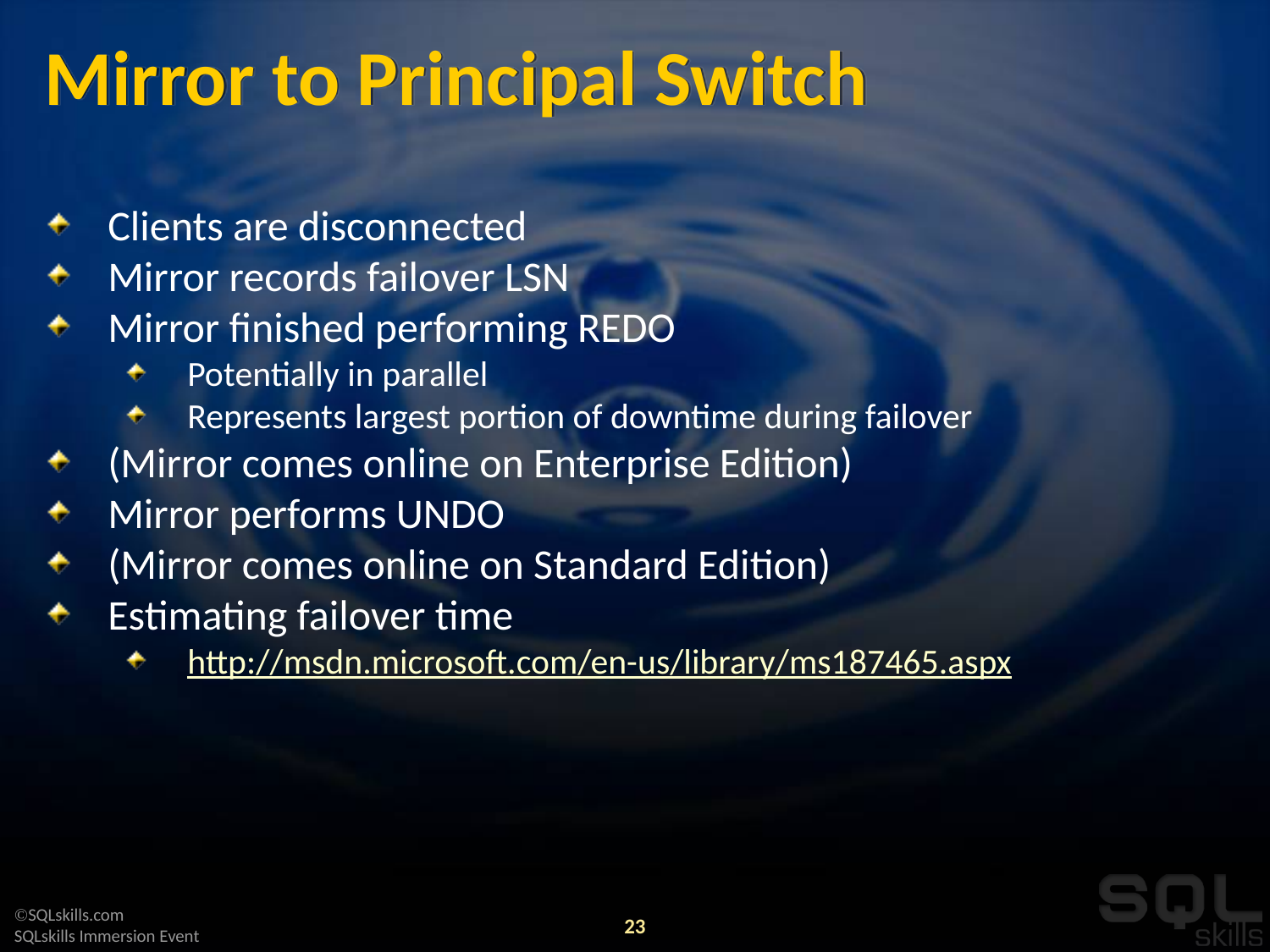

# Mirror to Principal Switch
Clients are disconnected
Mirror records failover LSN
Mirror finished performing REDO
Potentially in parallel
Represents largest portion of downtime during failover
(Mirror comes online on Enterprise Edition)
Mirror performs UNDO
(Mirror comes online on Standard Edition)
Estimating failover time
http://msdn.microsoft.com/en-us/library/ms187465.aspx

23